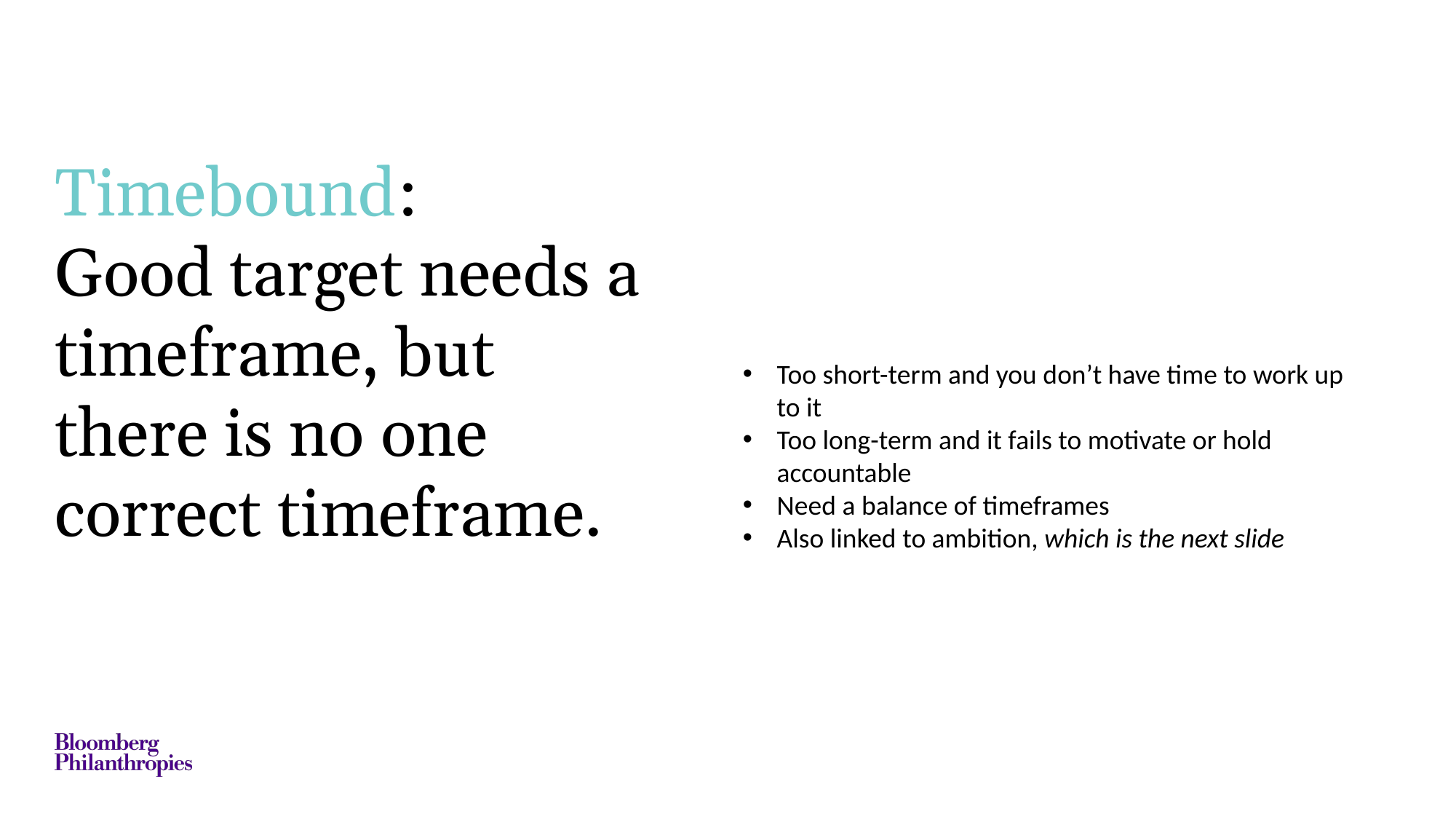

Timebound:
Good target needs a timeframe, but there is no one correct timeframe.
Too short-term and you don’t have time to work up to it
Too long-term and it fails to motivate or hold accountable
Need a balance of timeframes
Also linked to ambition, which is the next slide